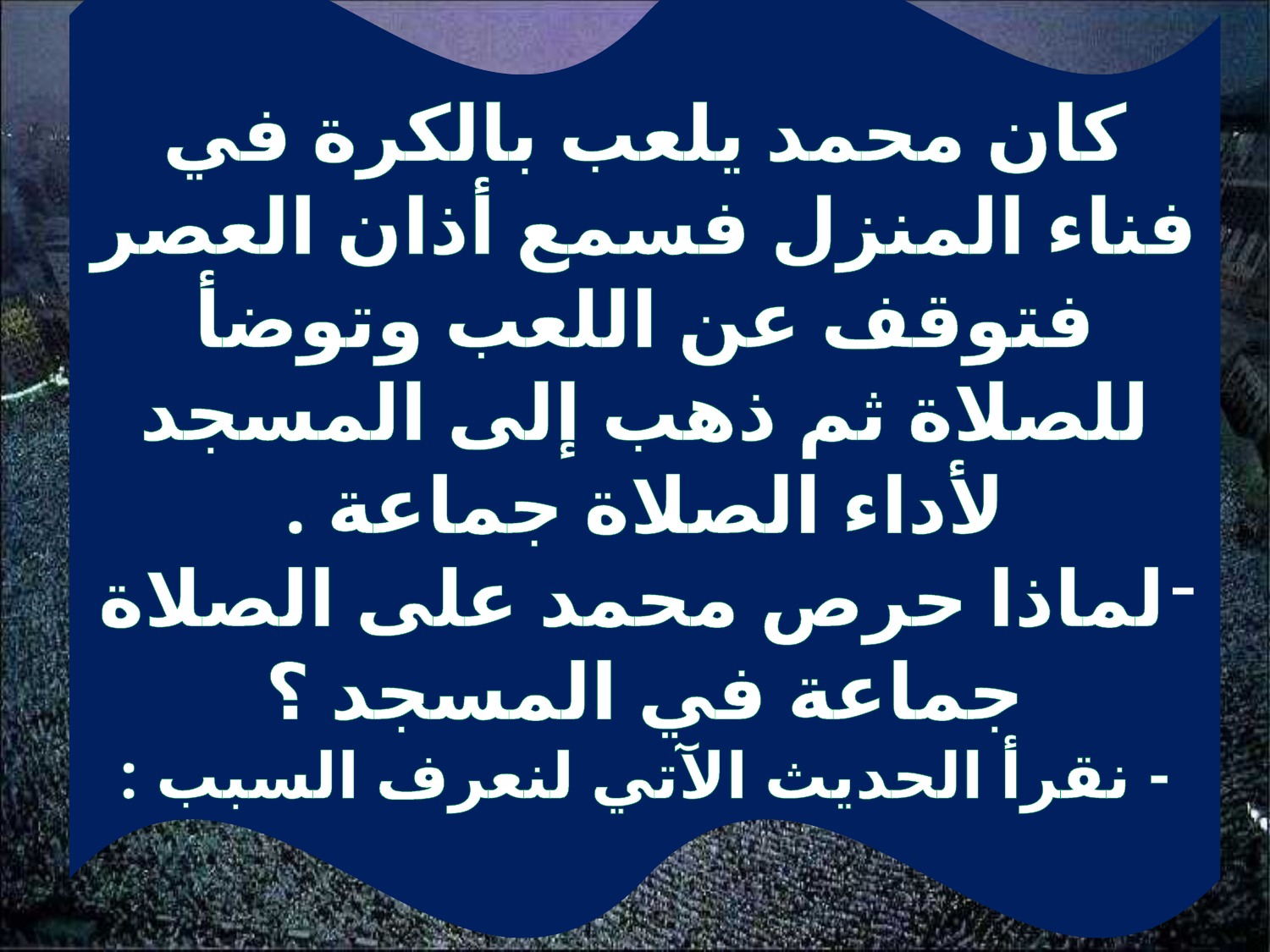

كان محمد يلعب بالكرة في فناء المنزل فسمع أذان العصر فتوقف عن اللعب وتوضأ للصلاة ثم ذهب إلى المسجد لأداء الصلاة جماعة .
لماذا حرص محمد على الصلاة جماعة في المسجد ؟
- نقرأ الحديث الآتي لنعرف السبب :